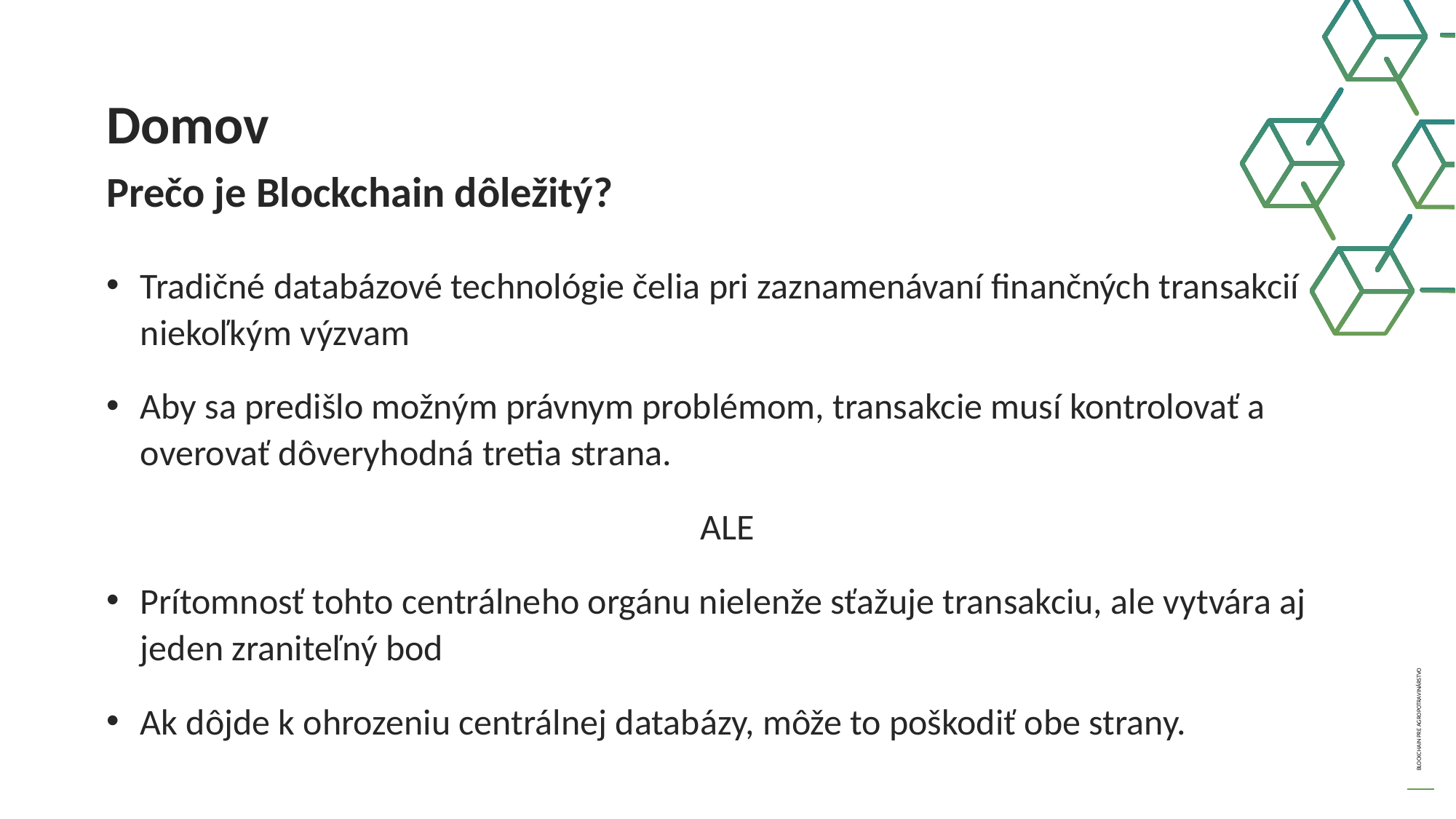

Domov
Prečo je Blockchain dôležitý?
Tradičné databázové technológie čelia pri zaznamenávaní finančných transakcií niekoľkým výzvam
Aby sa predišlo možným právnym problémom, transakcie musí kontrolovať a overovať dôveryhodná tretia strana.
ALE
Prítomnosť tohto centrálneho orgánu nielenže sťažuje transakciu, ale vytvára aj jeden zraniteľný bod
Ak dôjde k ohrozeniu centrálnej databázy, môže to poškodiť obe strany.